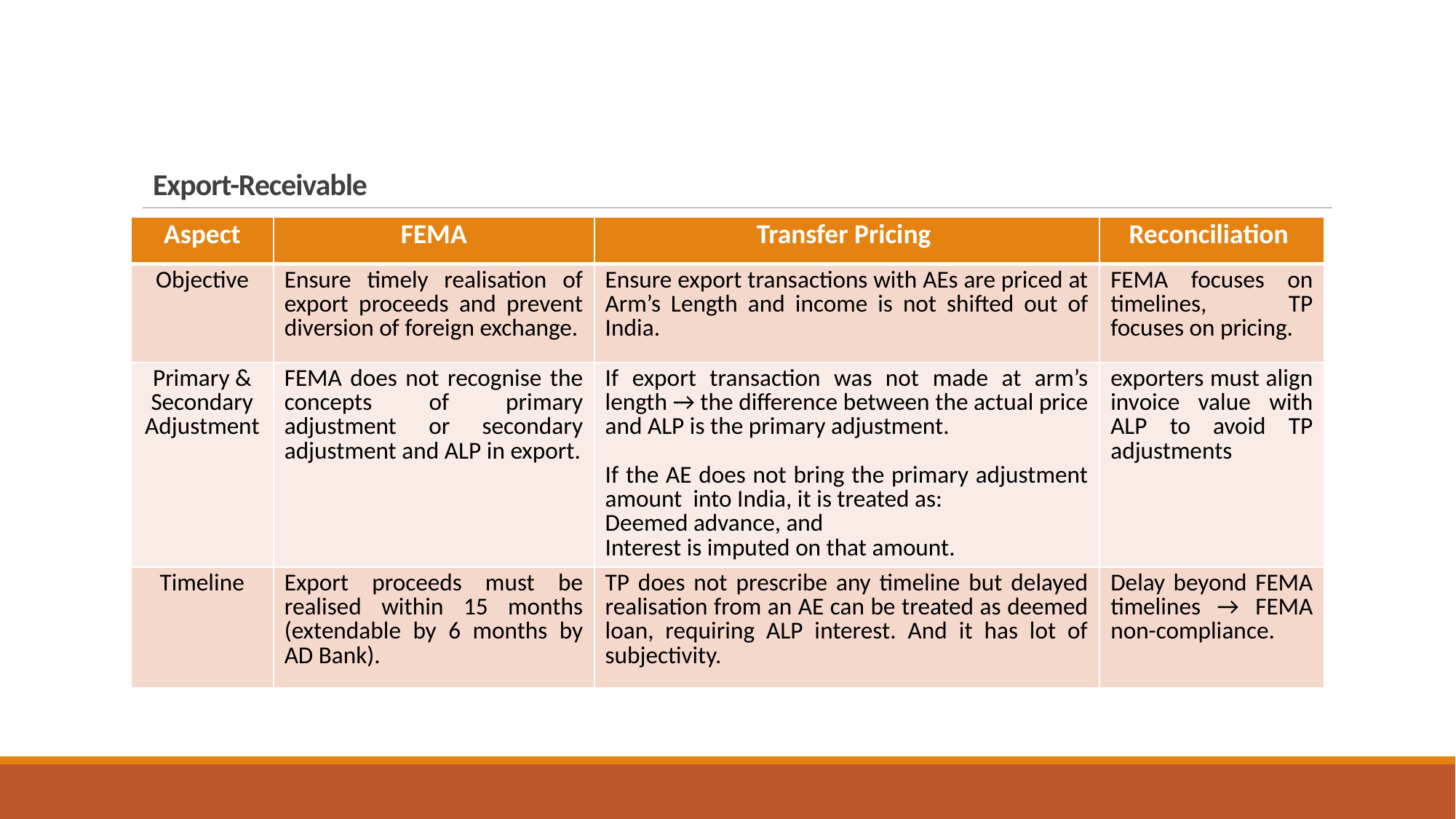

# Export-Receivable
| Aspect | FEMA | Transfer Pricing | Reconciliation |
| --- | --- | --- | --- |
| Objective | Ensure timely realisation of export proceeds and prevent diversion of foreign exchange. | Ensure export transactions with AEs are priced at Arm’s Length and income is not shifted out of India. | FEMA focuses on timelines, TP focuses on pricing. |
| Primary & Secondary Adjustment | FEMA does not recognise the concepts of primary adjustment or secondary adjustment and ALP in export. | If export transaction was not made at arm’s length → the difference between the actual price and ALP is the primary adjustment. If the AE does not bring the primary adjustment amount into India, it is treated as: Deemed advance, and Interest is imputed on that amount. | exporters must align invoice value with ALP to avoid TP adjustments |
| Timeline | Export proceeds must be realised within 15 months (extendable by 6 months by AD Bank). | TP does not prescribe any timeline but delayed realisation from an AE can be treated as deemed loan, requiring ALP interest. And it has lot of subjectivity. | Delay beyond FEMA timelines → FEMA non-compliance. |